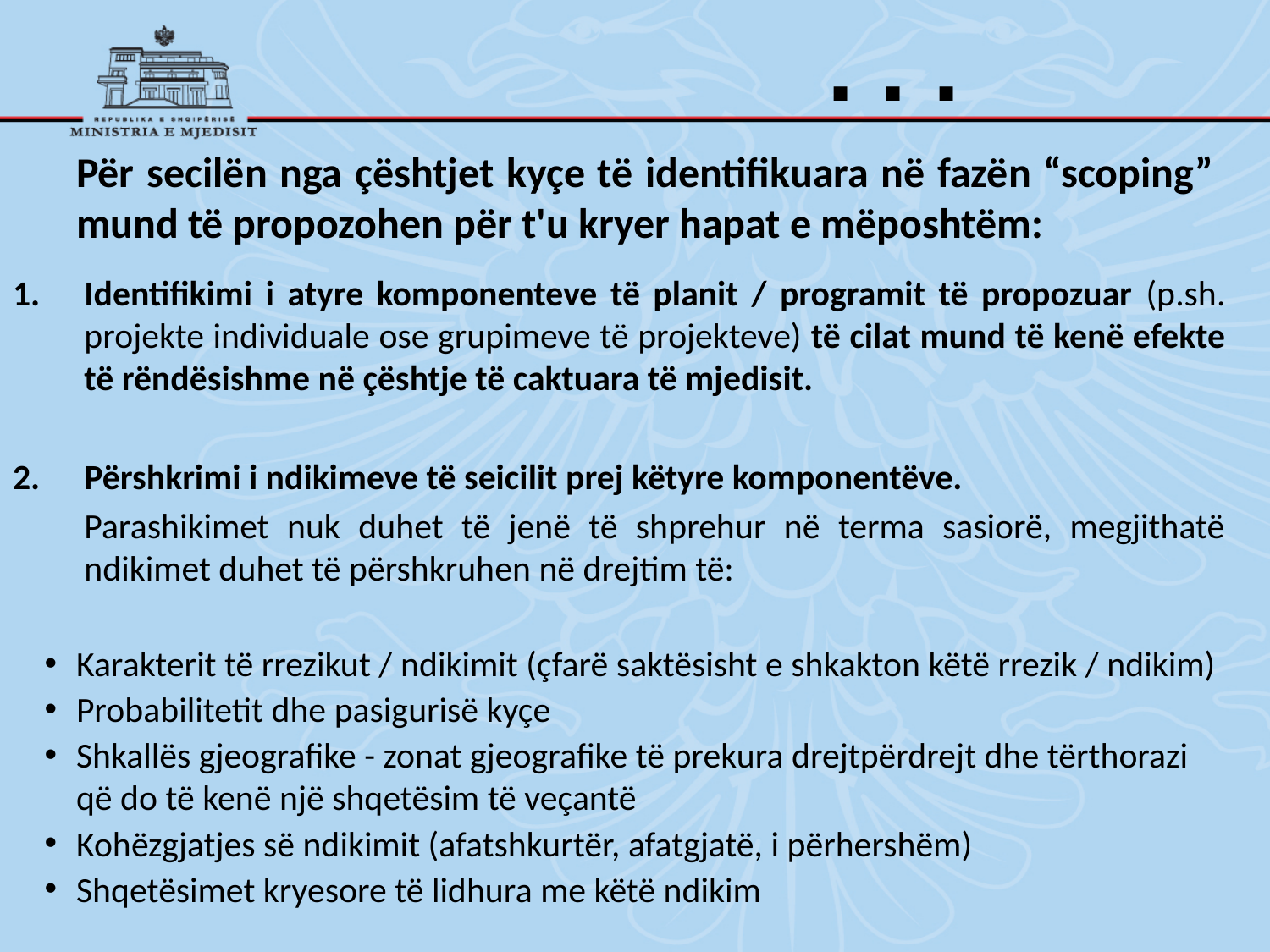

. . .
# Për secilën nga çështjet kyçe të identifikuara në fazën “scoping” mund të propozohen për t'u kryer hapat e mëposhtëm:
Identifikimi i atyre komponenteve të planit / programit të propozuar (p.sh. projekte individuale ose grupimeve të projekteve) të cilat mund të kenë efekte të rëndësishme në çështje të caktuara të mjedisit.

Përshkrimi i ndikimeve të seicilit prej këtyre komponentëve.
	Parashikimet nuk duhet të jenë të shprehur në terma sasiorë, megjithatë ndikimet duhet të përshkruhen në drejtim të:

Karakterit të rrezikut / ndikimit (çfarë saktësisht e shkakton këtë rrezik / ndikim)
Probabilitetit dhe pasigurisë kyçe
Shkallës gjeografike - zonat gjeografike të prekura drejtpërdrejt dhe tërthorazi që do të kenë një shqetësim të veçantë
Kohëzgjatjes së ndikimit (afatshkurtër, afatgjatë, i përhershëm)
Shqetësimet kryesore të lidhura me këtë ndikim